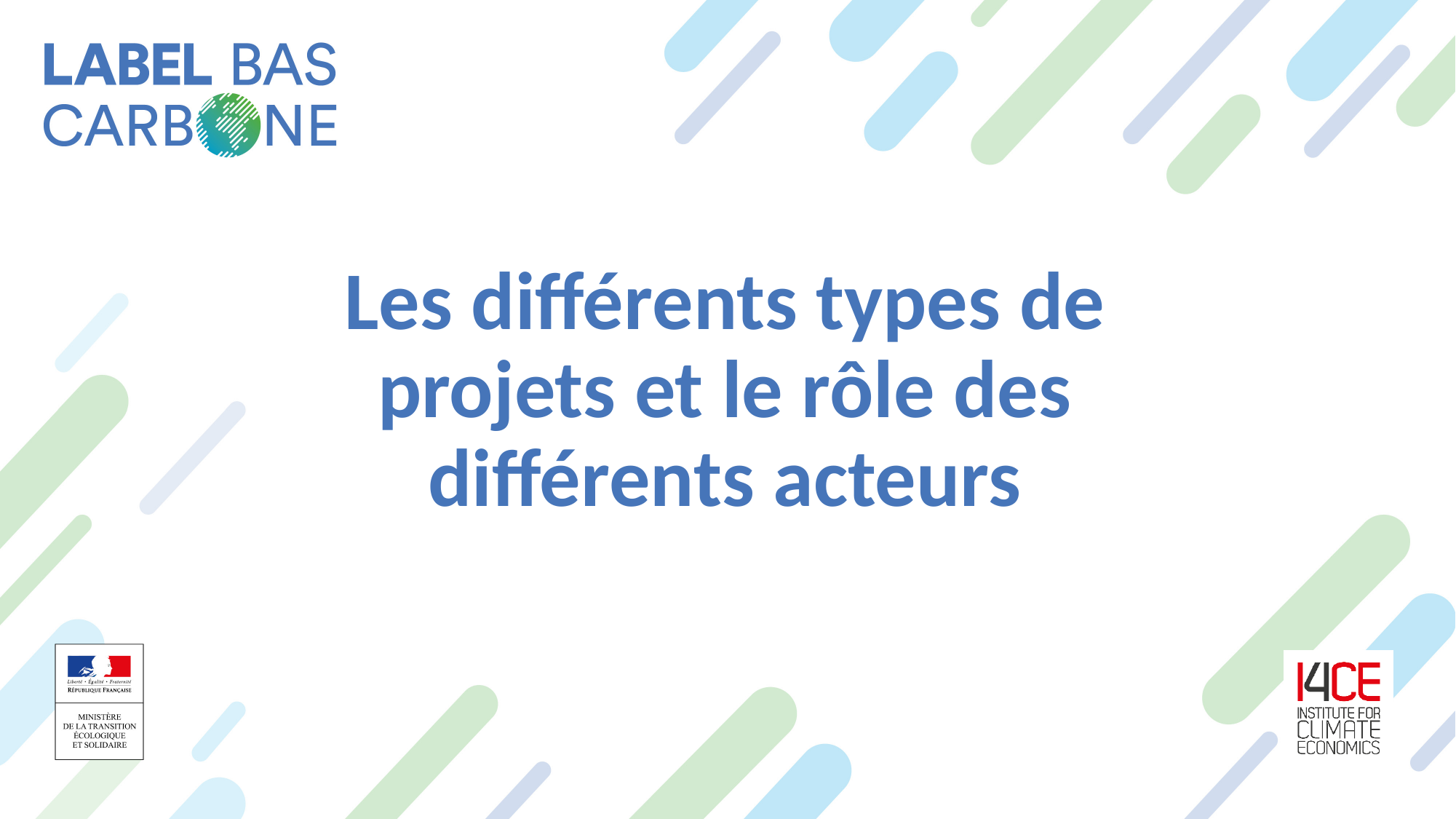

Les différents types de projets et le rôle des différents acteurs